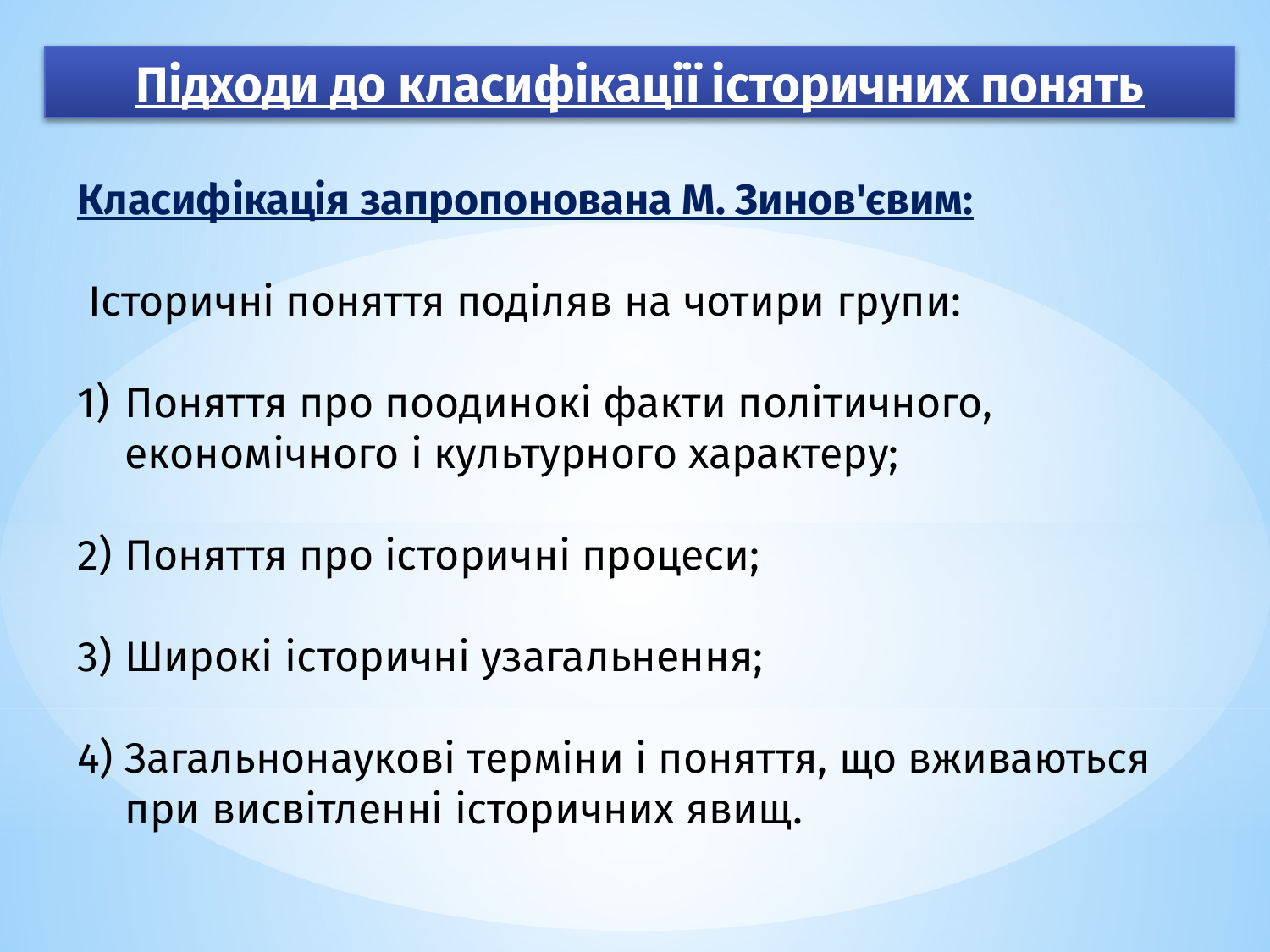

Підходи до класифікації історичних понять
Класифікація запропонована М. Зинов'євим:

 Історичні поняття поділяв на чотири групи:

Поняття про поодинокі факти політичного, економічного і культурного характеру;

Поняття про історичні процеси;

Широкі історичні узагальнення;

Загальнонаукові терміни і поняття, що вживаються при висвітленні історичних явищ.